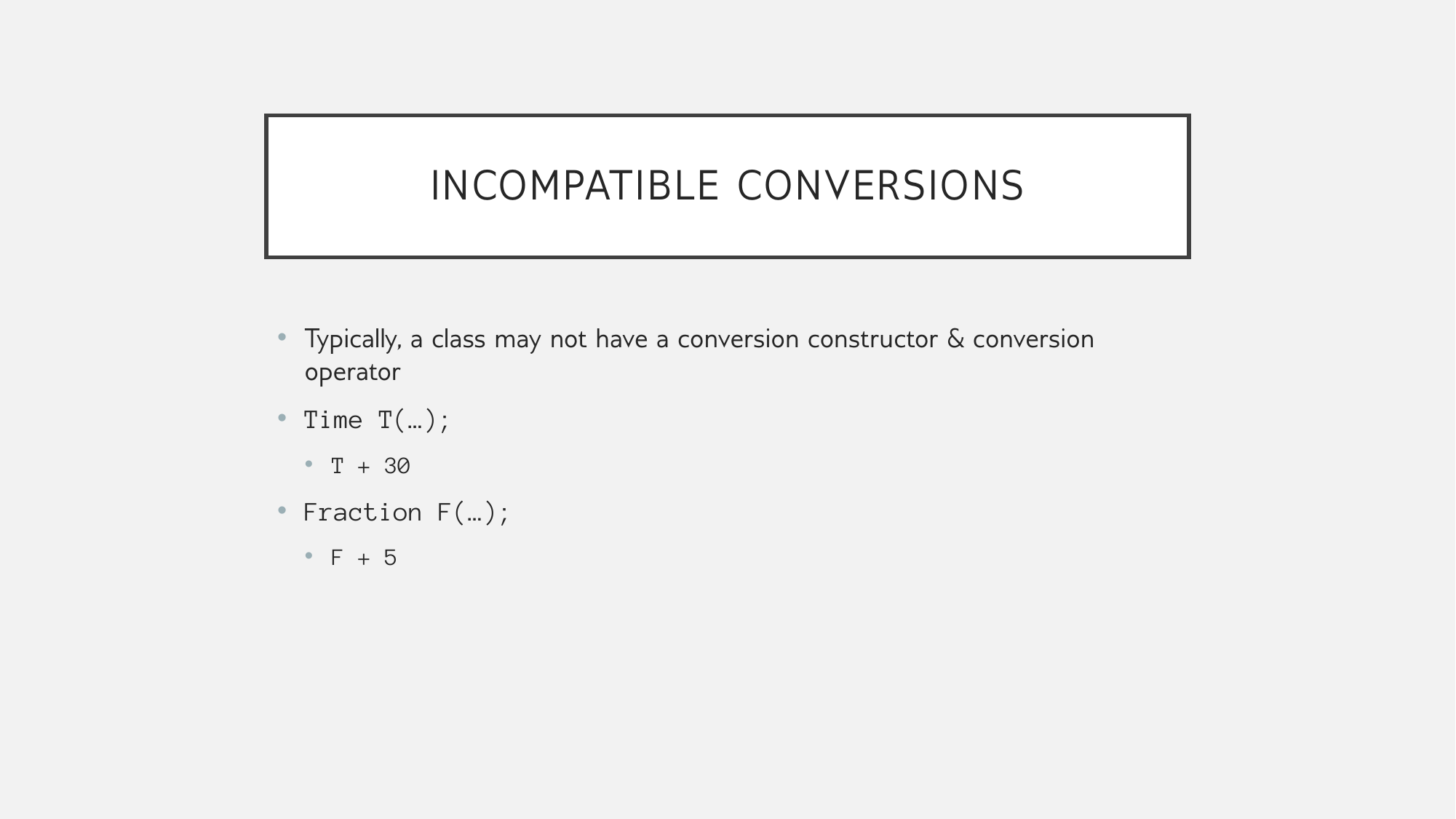

# Incompatible Conversions
Typically, a class may not have a conversion constructor & conversion operator
Time T(…);
T + 30
Fraction F(…);
F + 5